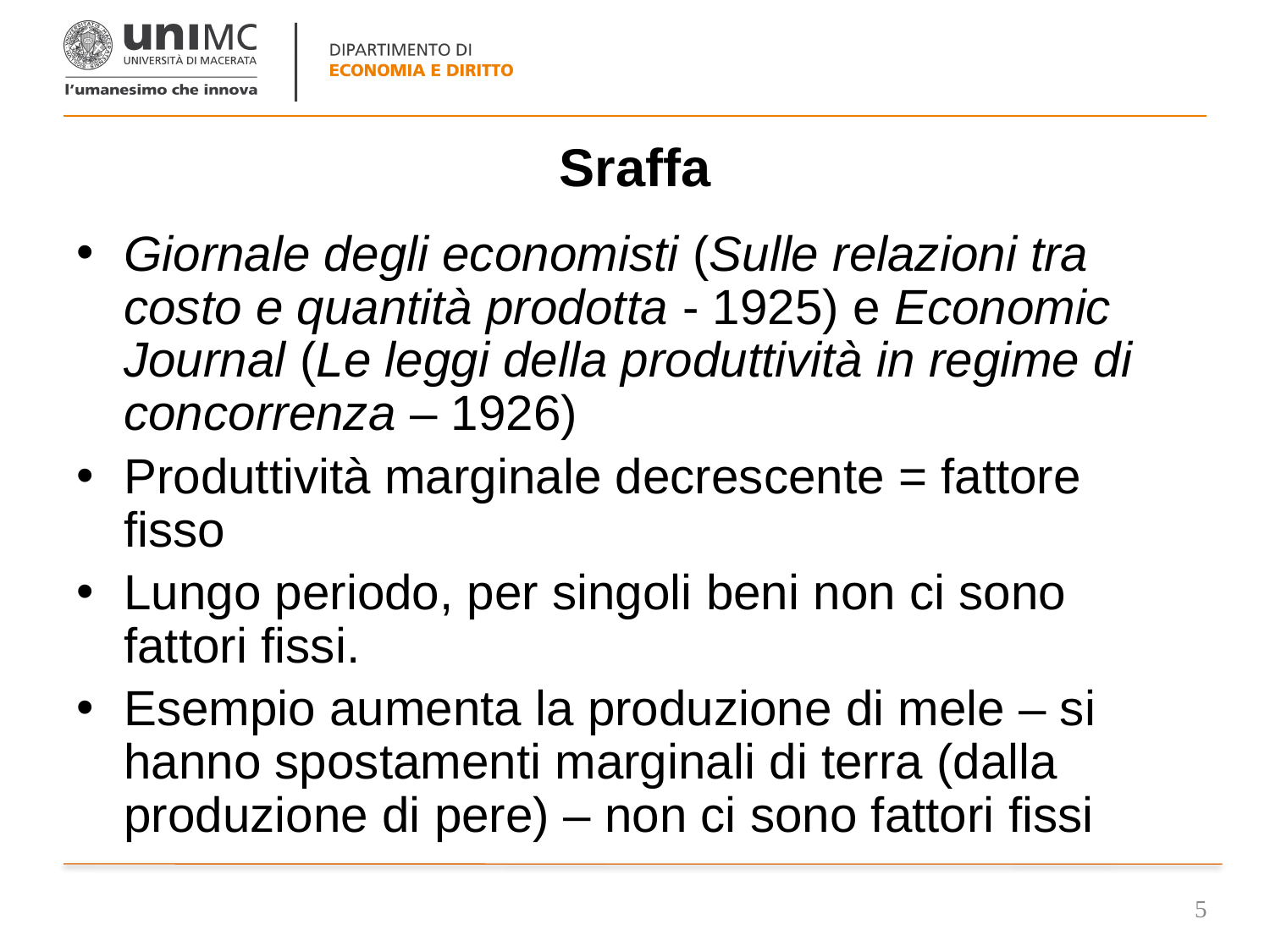

# Sraffa
Giornale degli economisti (Sulle relazioni tra costo e quantità prodotta - 1925) e Economic Journal (Le leggi della produttività in regime di concorrenza – 1926)
Produttività marginale decrescente = fattore fisso
Lungo periodo, per singoli beni non ci sono fattori fissi.
Esempio aumenta la produzione di mele – si hanno spostamenti marginali di terra (dalla produzione di pere) – non ci sono fattori fissi
5